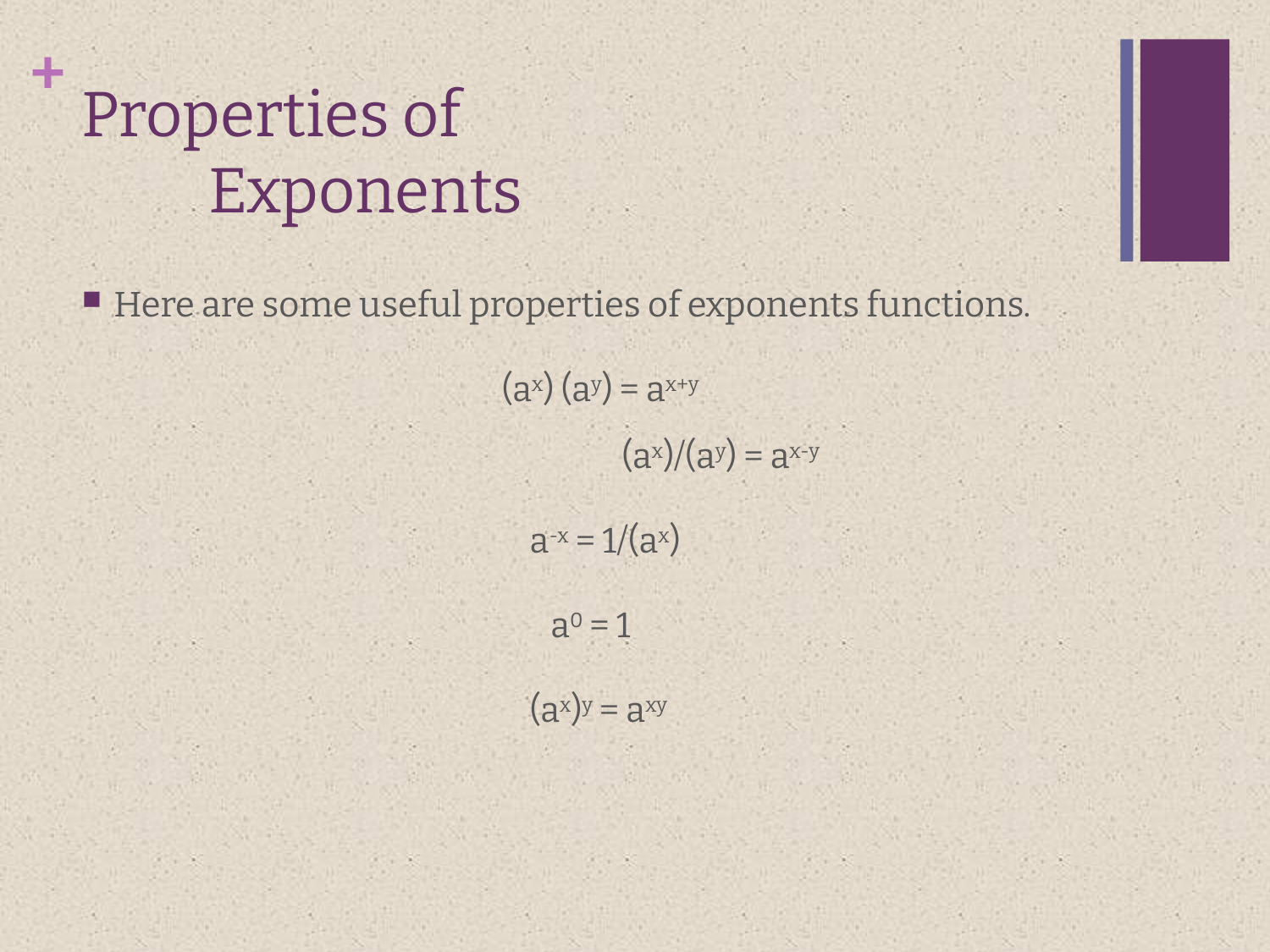

# Properties of Exponents
Here are some useful properties of exponents functions.
			 (ax) (ay) = ax+y
				(ax)/(ay) = ax-y
			     a-x = 1/(ax)
			        a0 = 1
			     (ax)y = axy